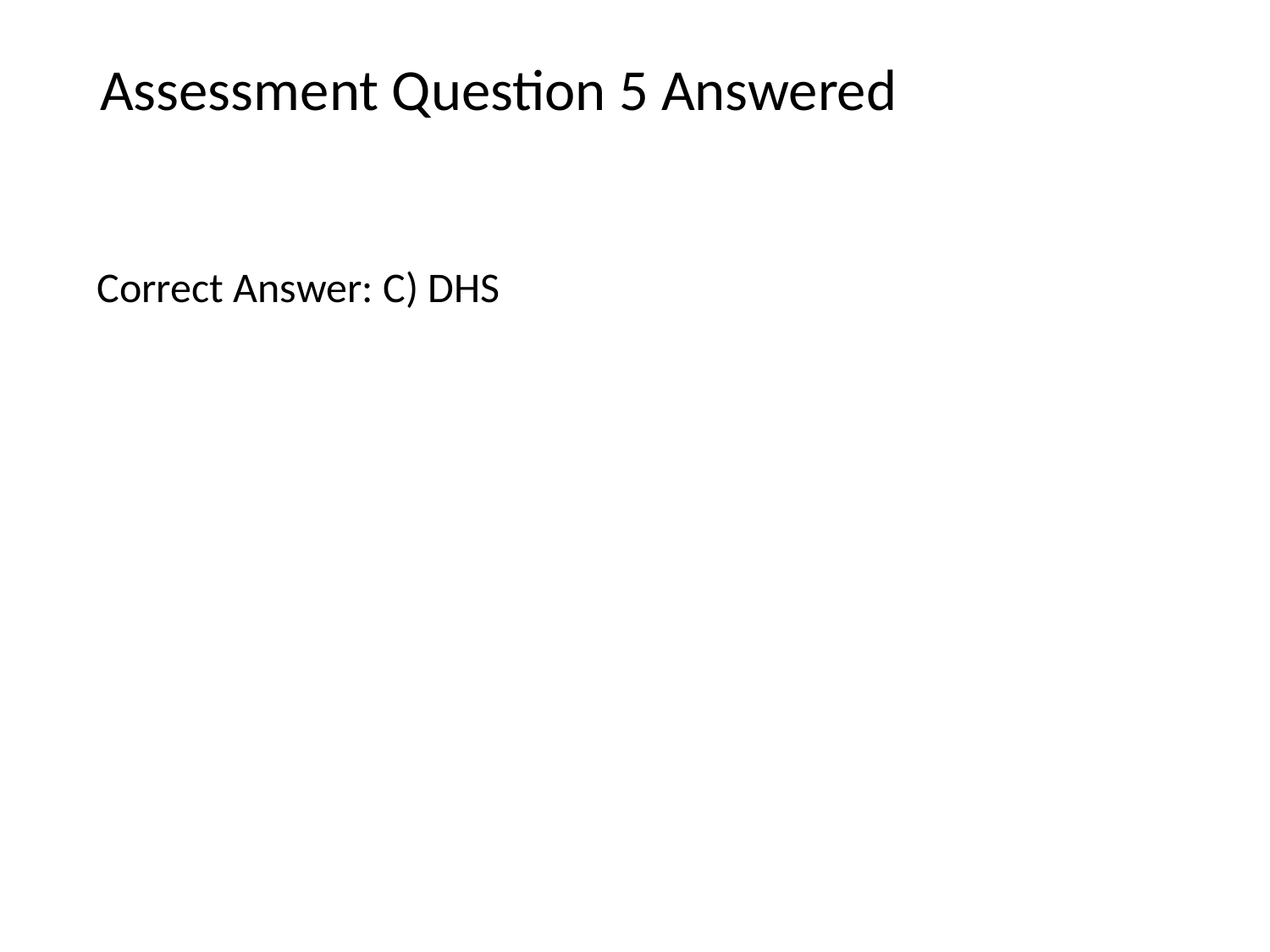

# Assessment Question 5 Answered
Correct Answer: C) DHS